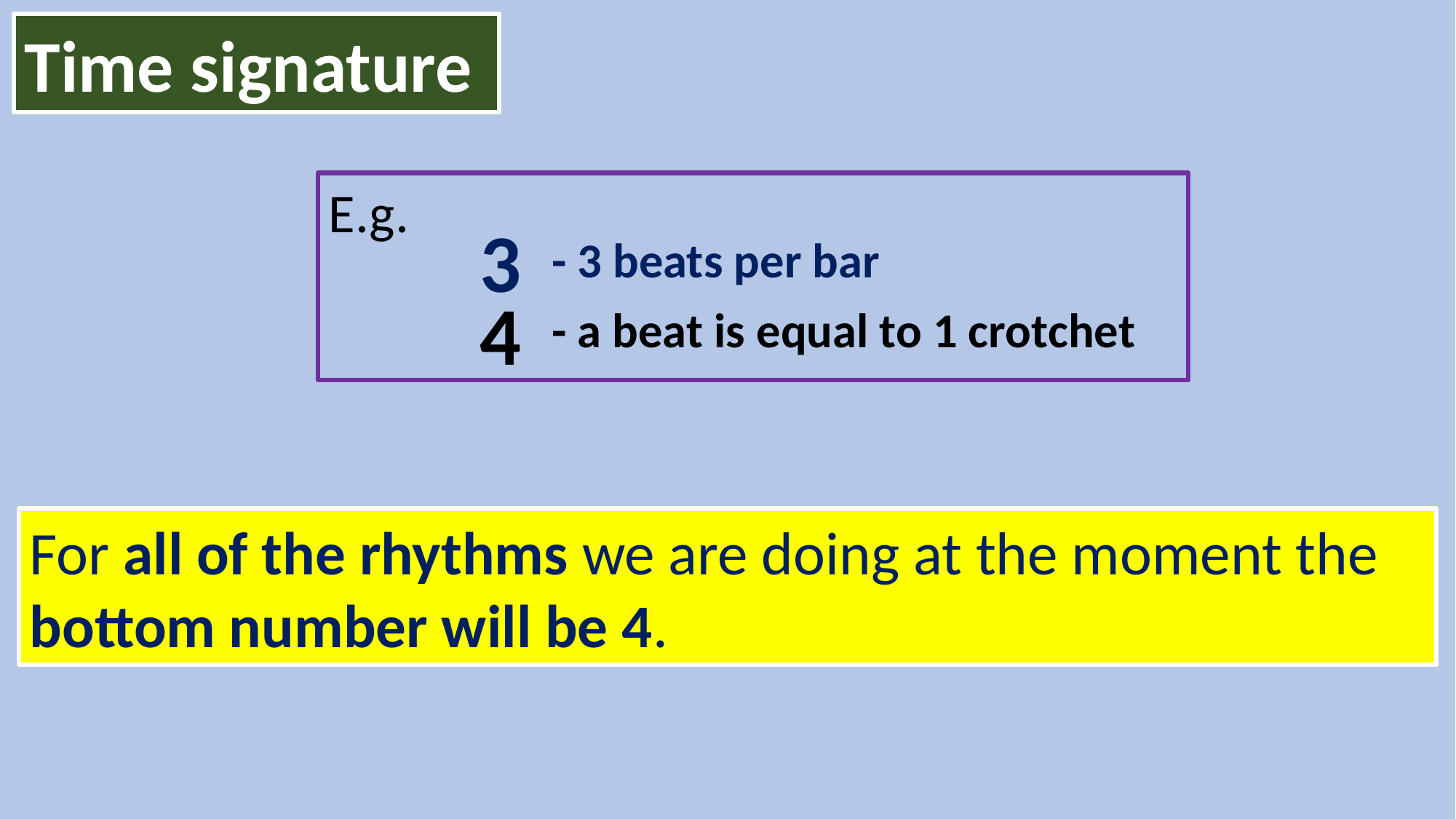

Time signature
E.g.

3
- 3 beats per bar
4
- a beat is equal to 1 crotchet
For all of the rhythms we are doing at the moment the bottom number will be 4.